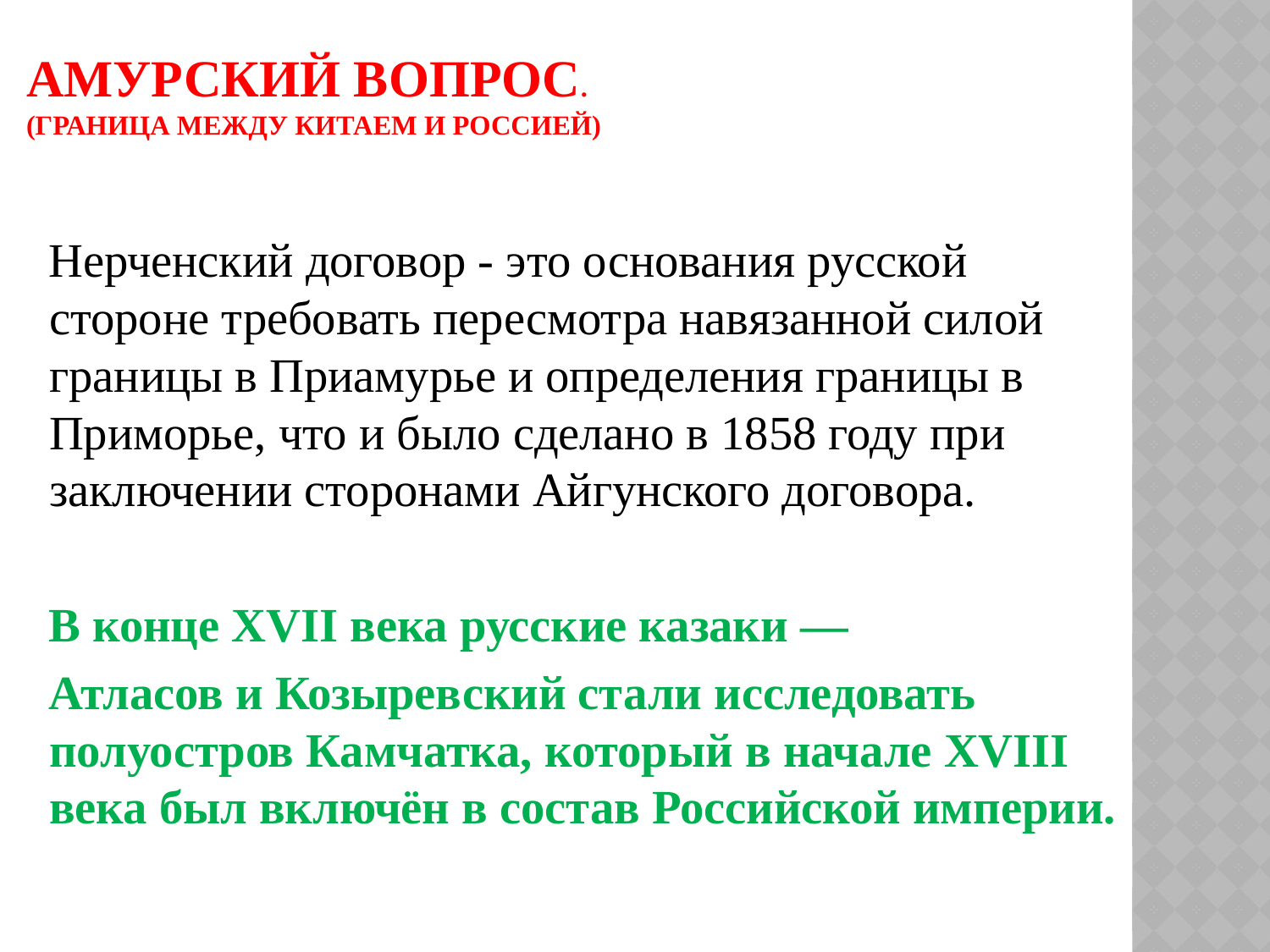

# Амурский вопрос. (граница между Китаем и Россией)
   Нерченский договор - это основания русской стороне требовать пересмотра навязанной силой границы в Приамурье и определения границы в Приморье, что и было сделано в 1858 году при заключении сторонами Айгунского договора.

   В конце XVII века русские казаки —
   Атласов и Козыревский стали исследовать полуостров Камчатка, который в начале XVIII века был включён в состав Российской империи.